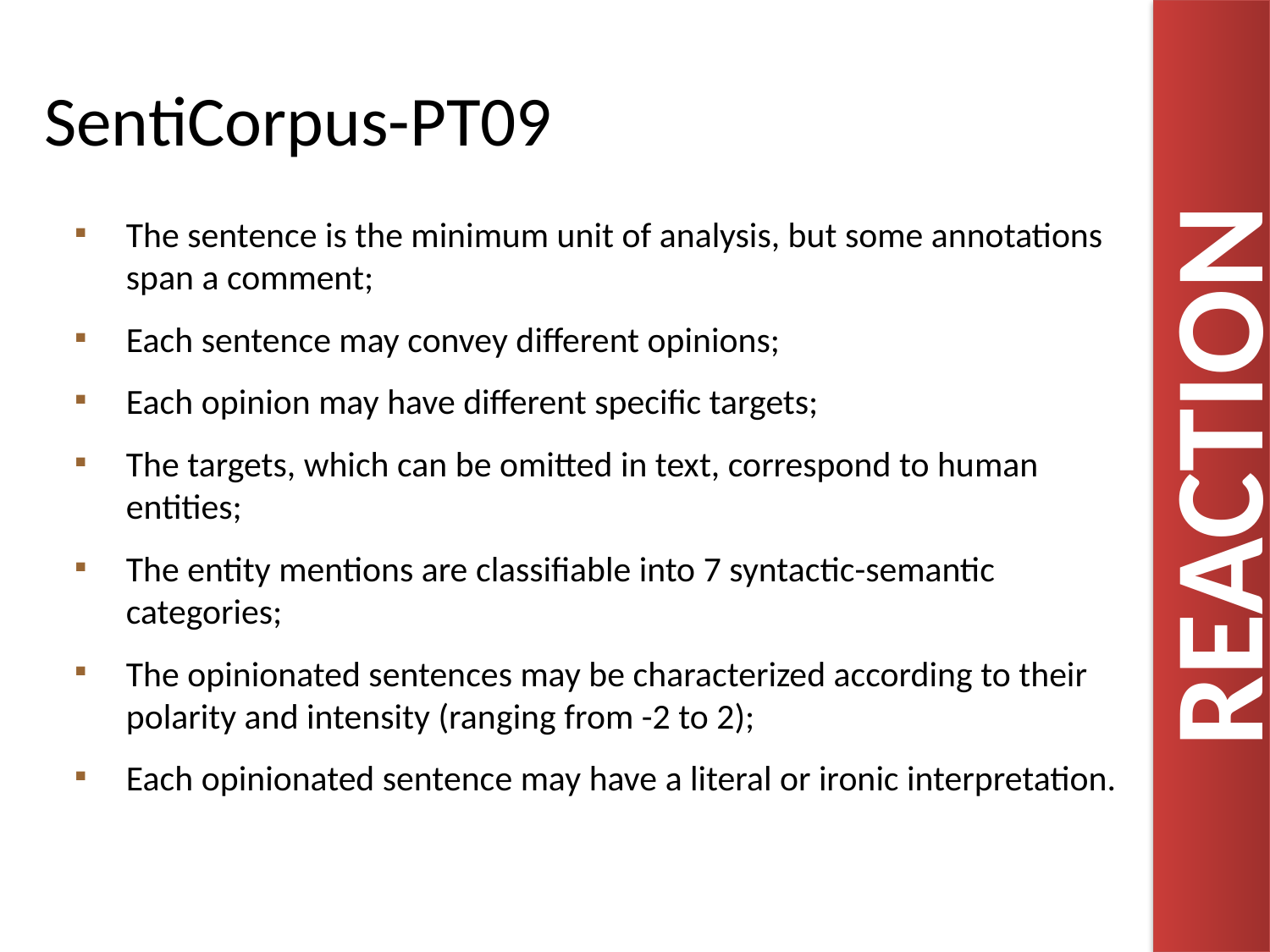

# SentiCorpus-PT09
The sentence is the minimum unit of analysis, but some annotations span a comment;
Each sentence may convey different opinions;
Each opinion may have different specific targets;
The targets, which can be omitted in text, correspond to human entities;
The entity mentions are classifiable into 7 syntactic-semantic categories;
The opinionated sentences may be characterized according to their polarity and intensity (ranging from -2 to 2);
Each opinionated sentence may have a literal or ironic interpretation.